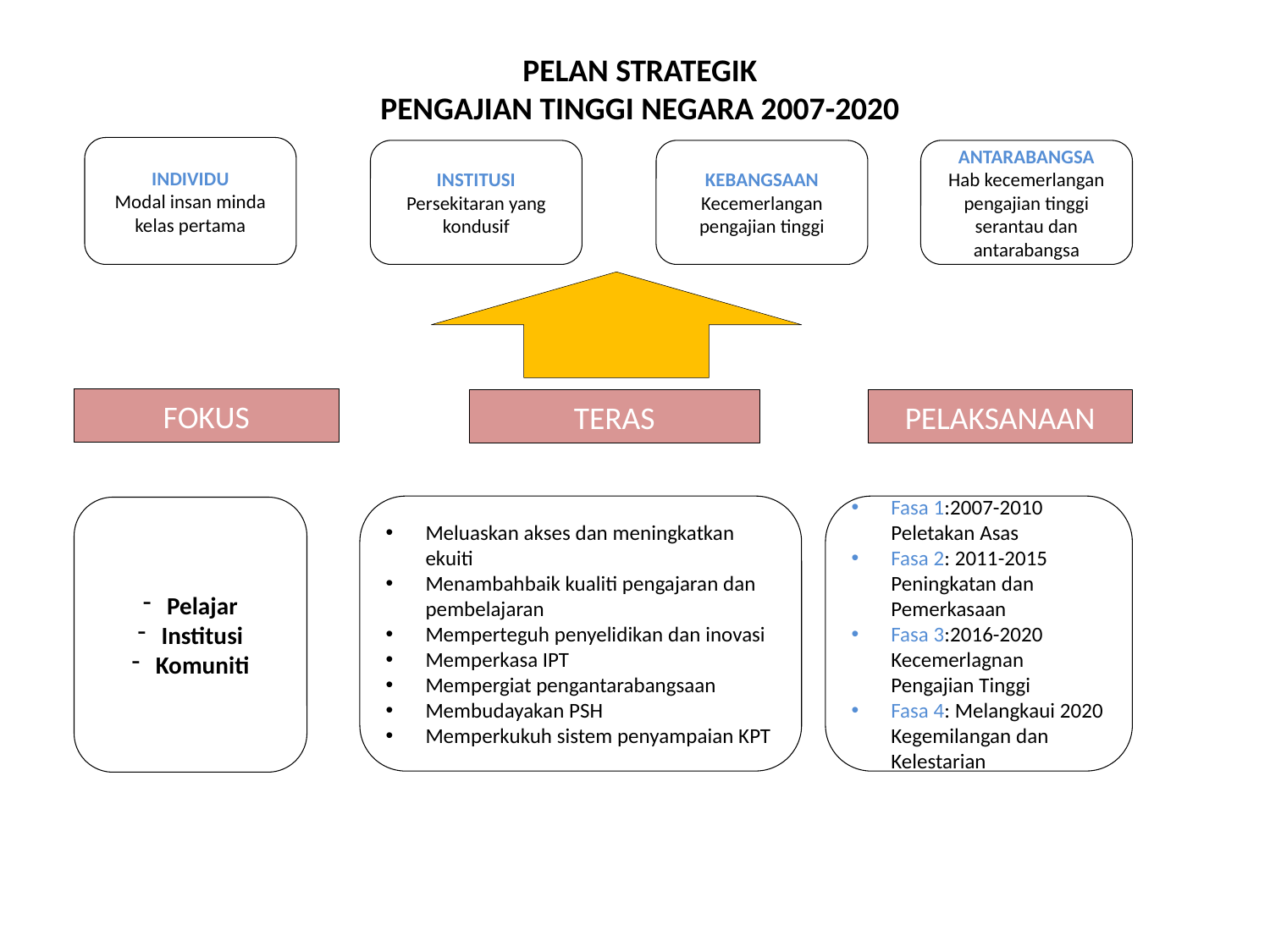

# PELAN STRATEGIK PENGAJIAN TINGGI NEGARA 2007-2020
INDIVIDU
Modal insan minda kelas pertama

ANTARABANGSA
Hab kecemerlangan pengajian tinggi serantau dan antarabangsa
INSTITUSI
Persekitaran yang kondusif
KEBANGSAAN
Kecemerlangan pengajian tinggi
FOKUS
TERAS
PELAKSANAAN
Fasa 1:2007-2010 Peletakan Asas
Fasa 2: 2011-2015 Peningkatan dan Pemerkasaan
Fasa 3:2016-2020 Kecemerlagnan Pengajian Tinggi
Fasa 4: Melangkaui 2020 Kegemilangan dan Kelestarian
Meluaskan akses dan meningkatkan ekuiti
Menambahbaik kualiti pengajaran dan pembelajaran
Memperteguh penyelidikan dan inovasi
Memperkasa IPT
Mempergiat pengantarabangsaan
Membudayakan PSH
Memperkukuh sistem penyampaian KPT
Pelajar
Institusi
Komuniti